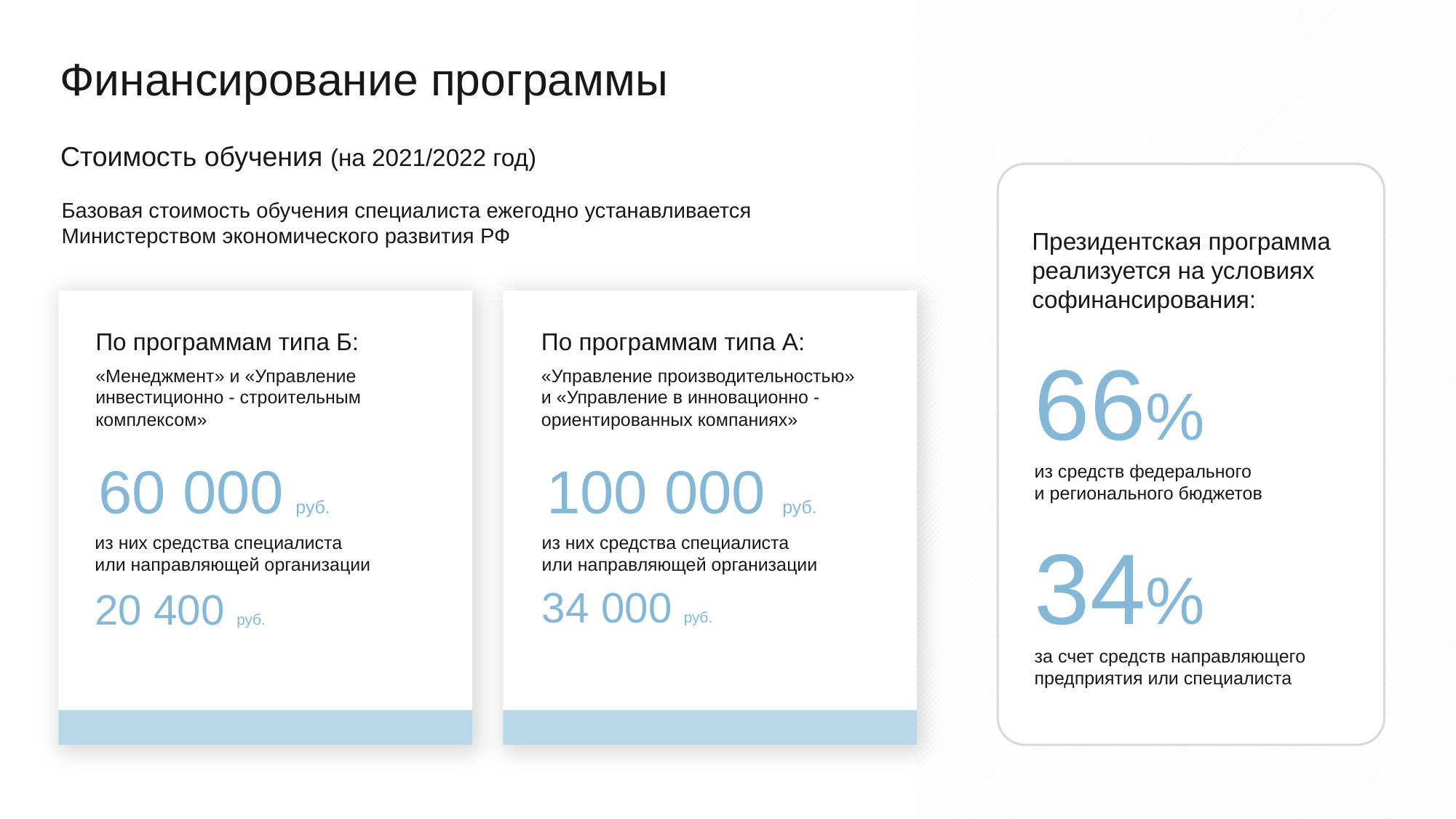

|  |  |  |  |  |  |  |
| --- | --- | --- | --- | --- | --- | --- |
|  |  |  |  |  |  |  |
|  |  |  |  |  |  |  |
|  |  |  |  |  |  |  |
Финансирование программы
Стоимость обучения (на 2021/2022 год)

Базовая стоимость обучения специалиста ежегодно устанавливается Министерством экономического развития РФ
Президентская программа реализуется на условиях софинансирования:

По программам типа Б:

«Менеджмент» и «Управление инвестиционно - строительным комплексом»
По программам типа А:
«Управление производительностью»
и «Управление в инновационно -ориентированных компаниях»
66%
из средств федерального
и регионального бюджетов
60 000 руб.
100 000 руб.
34%
за счет средств направляющего предприятия или специалиста
из них средства специалиста
или направляющей организации
из них средства специалиста
или направляющей организации
34 000 руб.
20 400 руб.